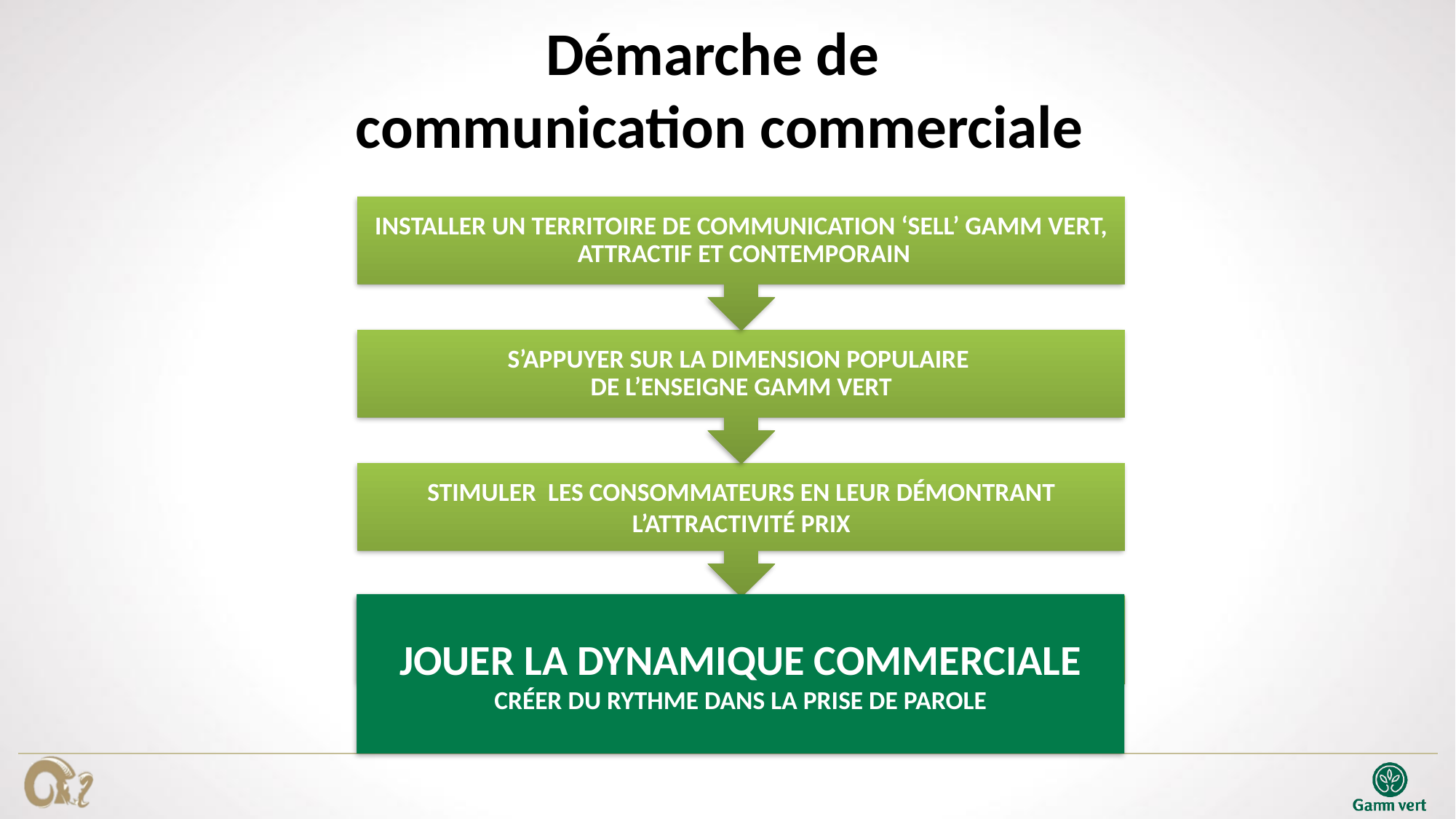

# Démarche de communication commerciale

STIMULER  LES CONSOMMATEURS EN LEUR DÉMONTRANT L’ATTRACTIVITÉ PRIX
S’APPUYER SUR LA DIMENSION POPULAIRE
DE L’ENSEIGNE GAMM VERT
INSTALLER UN TERRITOIRE DE COMMUNICATION ‘SELL’ GAMM VERT,  ATTRACTIF ET CONTEMPORAIN

JOUER LA DYNAMIQUE COMMERCIALE
CRÉER DU RYTHME DANS LA PRISE DE PAROLE